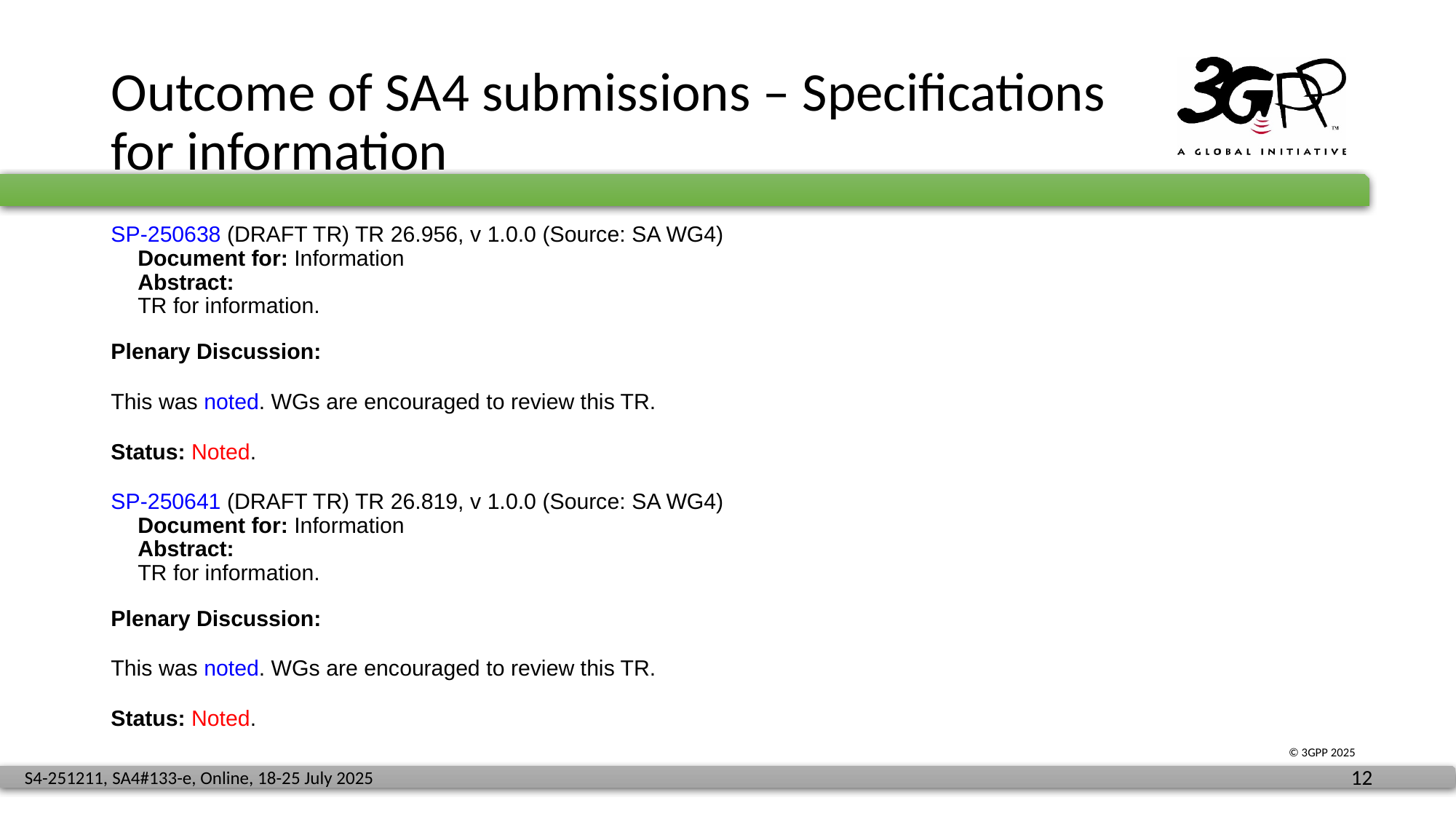

# Outcome of SA4 submissions – Specifications for information
SP-250638 (DRAFT TR) TR 26.956, v 1.0.0 (Source: SA WG4)
Document for: Information
Abstract:
TR for information.
Plenary Discussion:
This was noted. WGs are encouraged to review this TR.
Status: Noted.
SP-250641 (DRAFT TR) TR 26.819, v 1.0.0 (Source: SA WG4)
Document for: Information
Abstract:
TR for information.
Plenary Discussion:
This was noted. WGs are encouraged to review this TR.
Status: Noted.